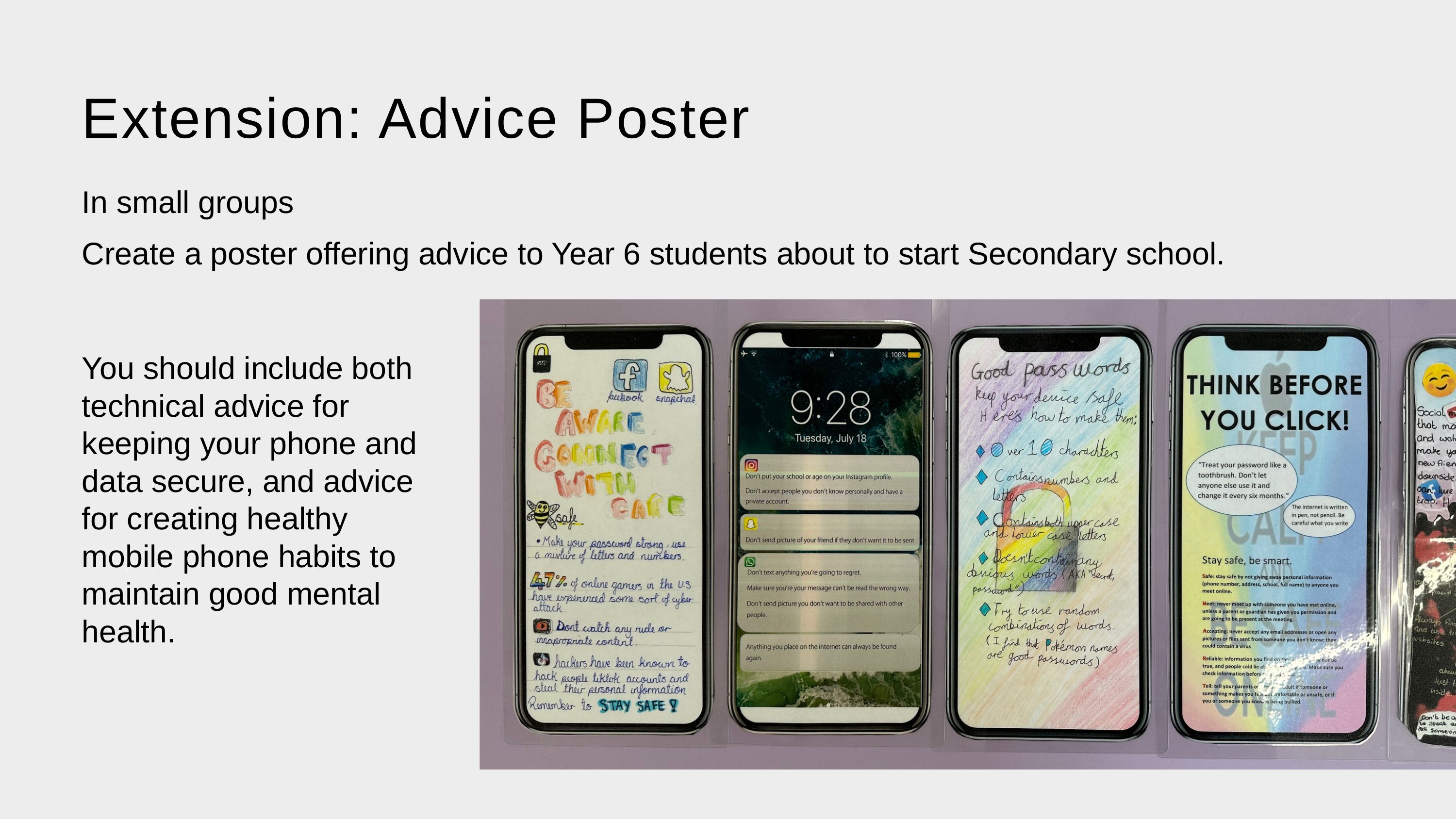

Extension: Advice Poster
In small groups
Create a poster offering advice to Year 6 students about to start Secondary school.

You should include both technical advice for keeping your phone and data secure, and advice for creating healthy mobile phone habits to maintain good mental health.